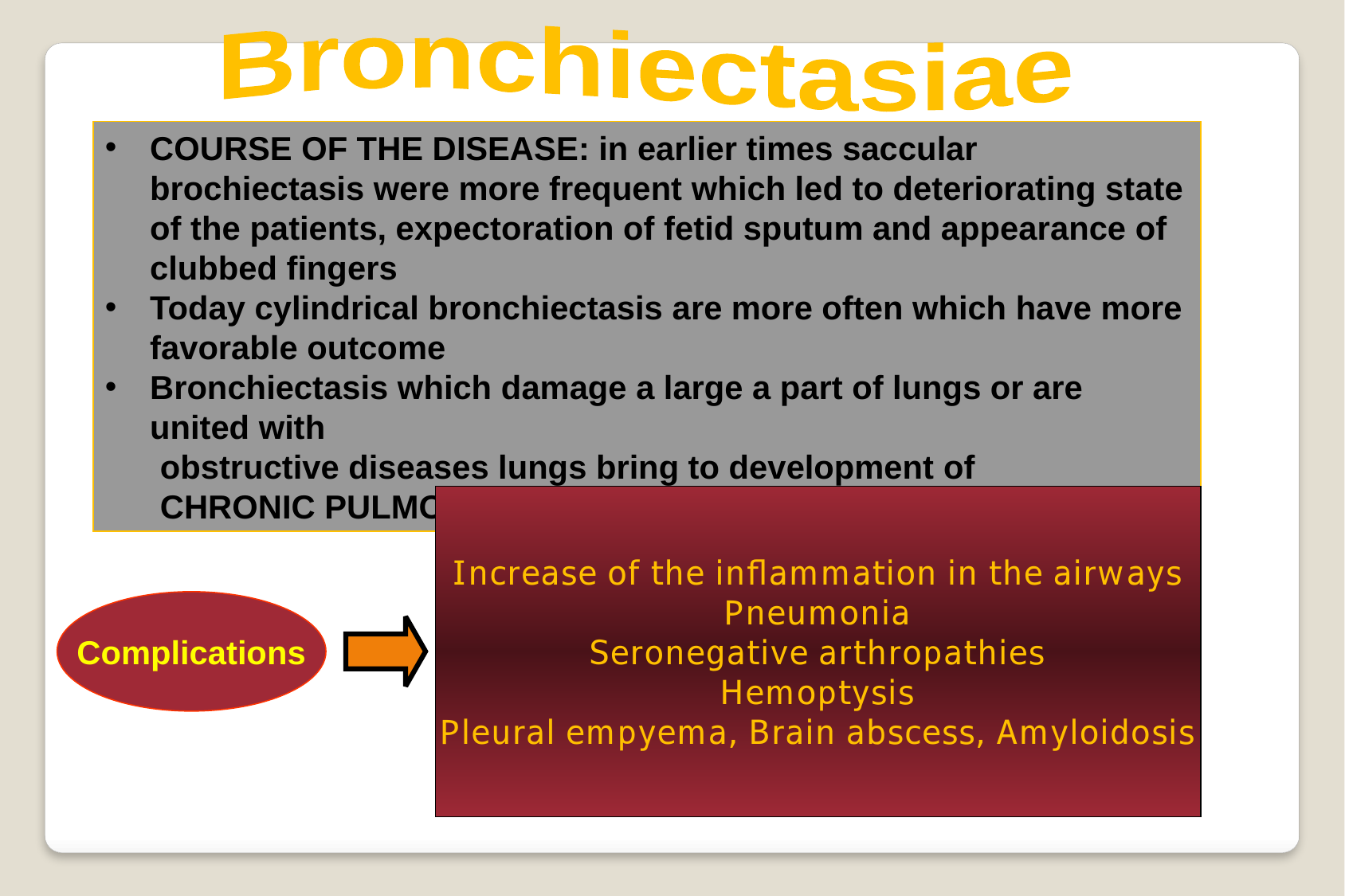

Bronchiectasiae
COURSE OF THE DISEASE: in earlier times saccular brochiectasis were more frequent which led to deteriorating state of the patients, expectoration of fetid sputum and appearance of clubbed fingers
Today cylindrical bronchiectasis are more often which have more favorable outcome
Bronchiectasis which damage a large a part of lungs or are united with
      obstructive diseases lungs bring to development of
      CHRONIC PULMONARY HEART DISEASE
Increase of the inflammation in the airways
Pneumonia
Seronegative arthropathies
 Hemoptysis
Pleural empyema, Brain abscess, Amyloidosis
Complications